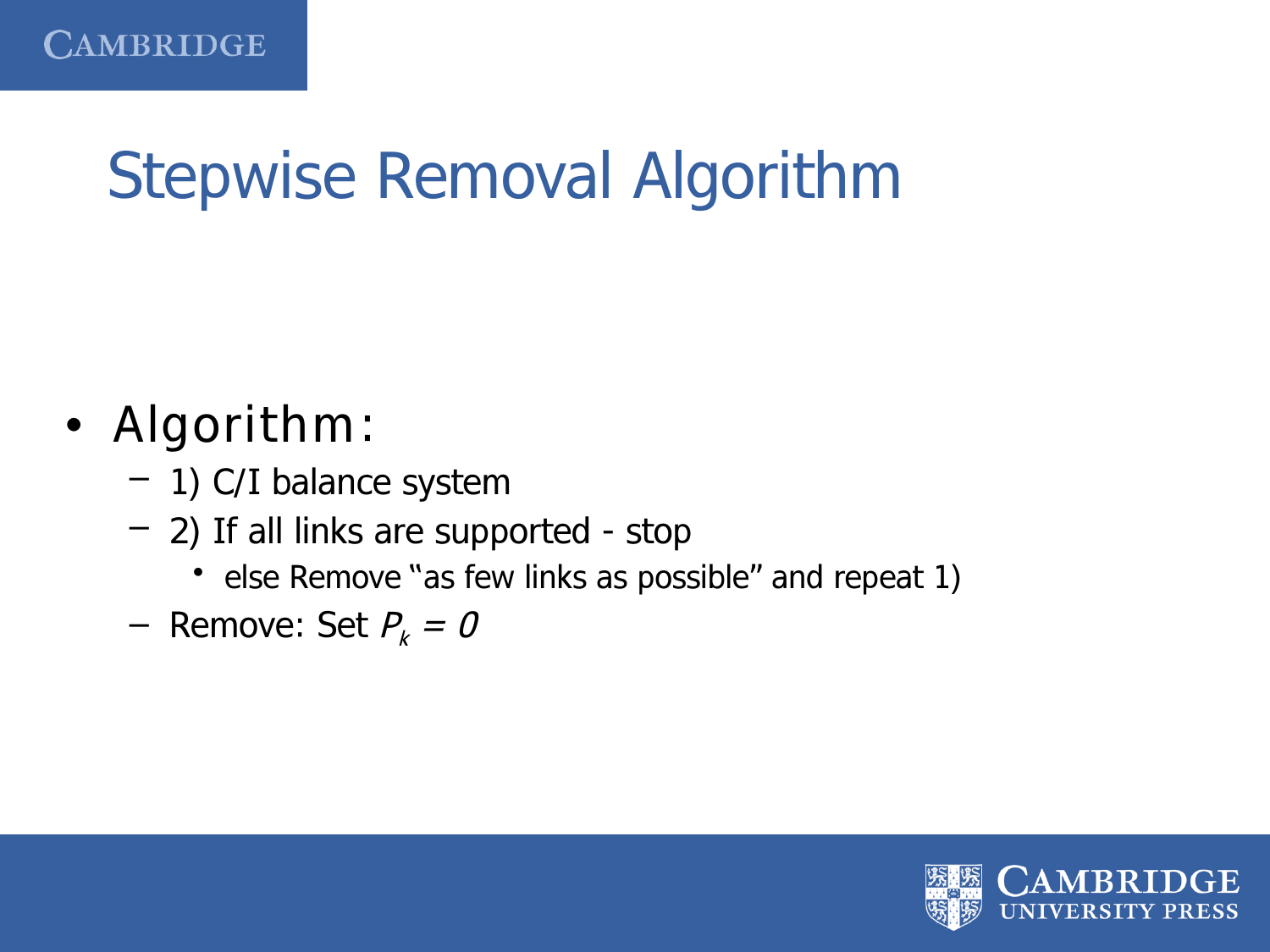

# Stepwise Removal Algorithm

Algorithm:
1) C/I balance system
2) If all links are supported - stop
else Remove “as few links as possible” and repeat 1)
Remove: Set Pk = 0